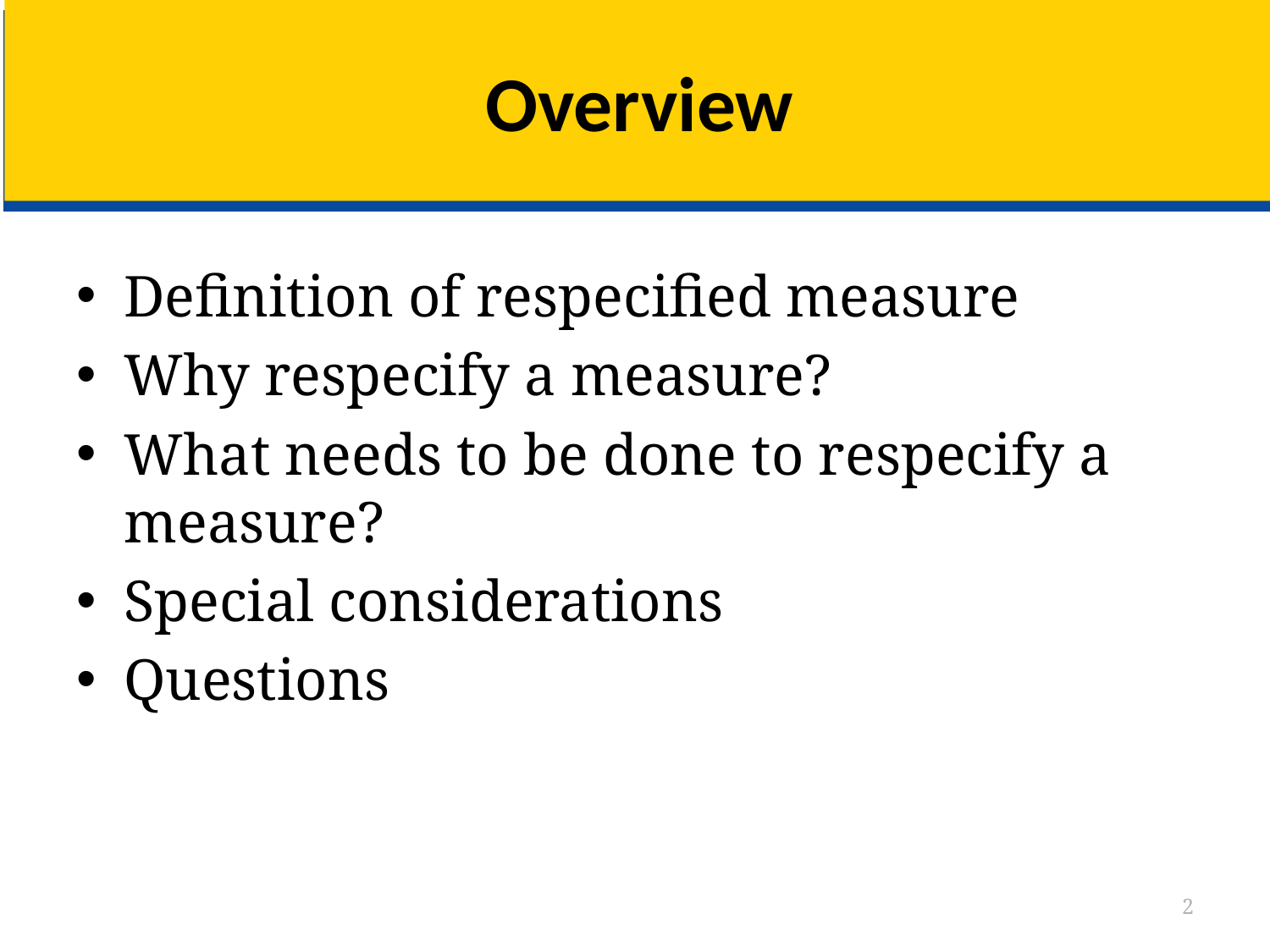

# Overview
Definition of respecified measure
Why respecify a measure?
What needs to be done to respecify a measure?
Special considerations
Questions
2